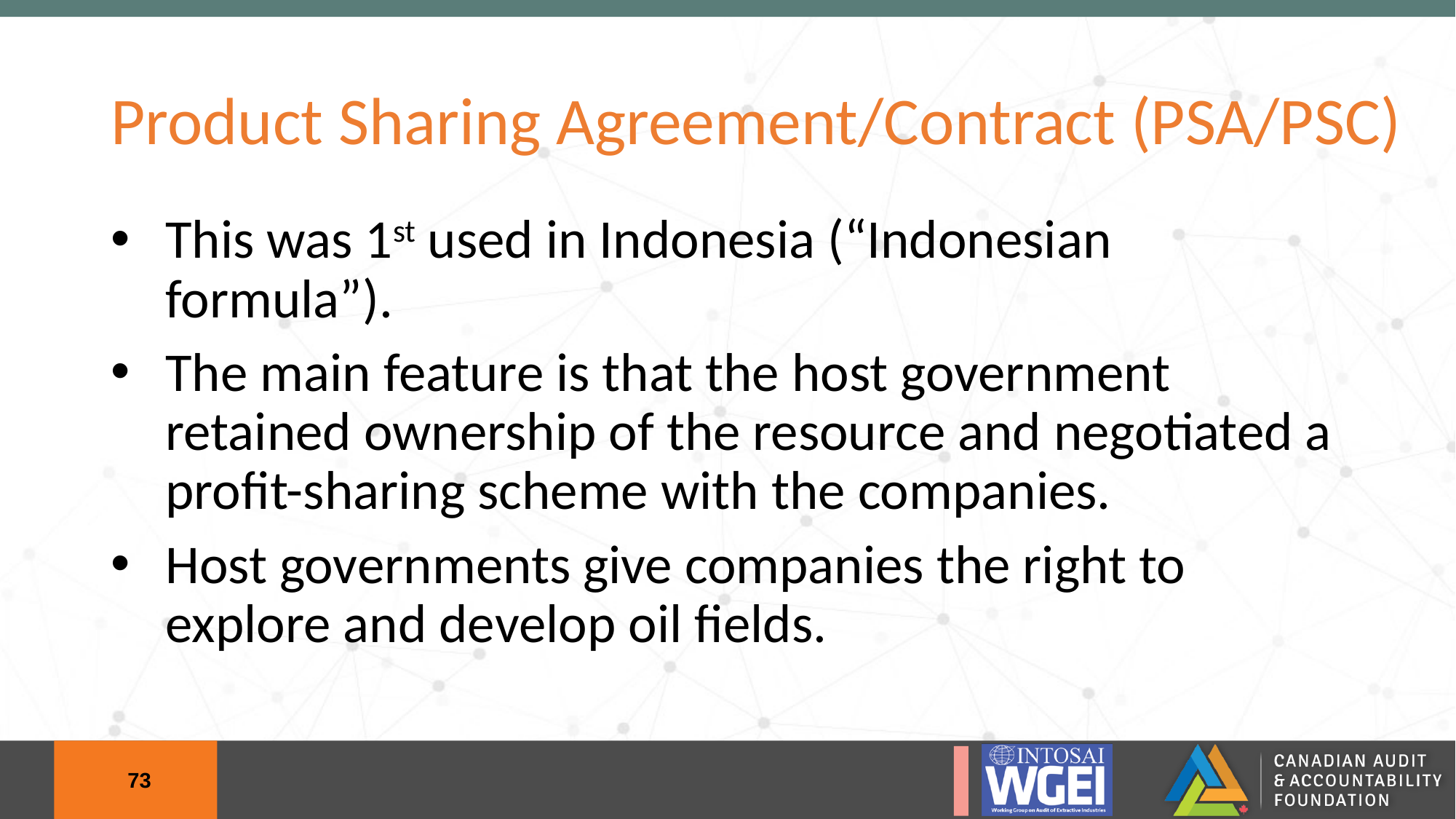

# Product Sharing Agreement/Contract (PSA/PSC)
This was 1st used in Indonesia (“Indonesian formula”).
The main feature is that the host government retained ownership of the resource and negotiated a profit-sharing scheme with the companies.
Host governments give companies the right to explore and develop oil fields.